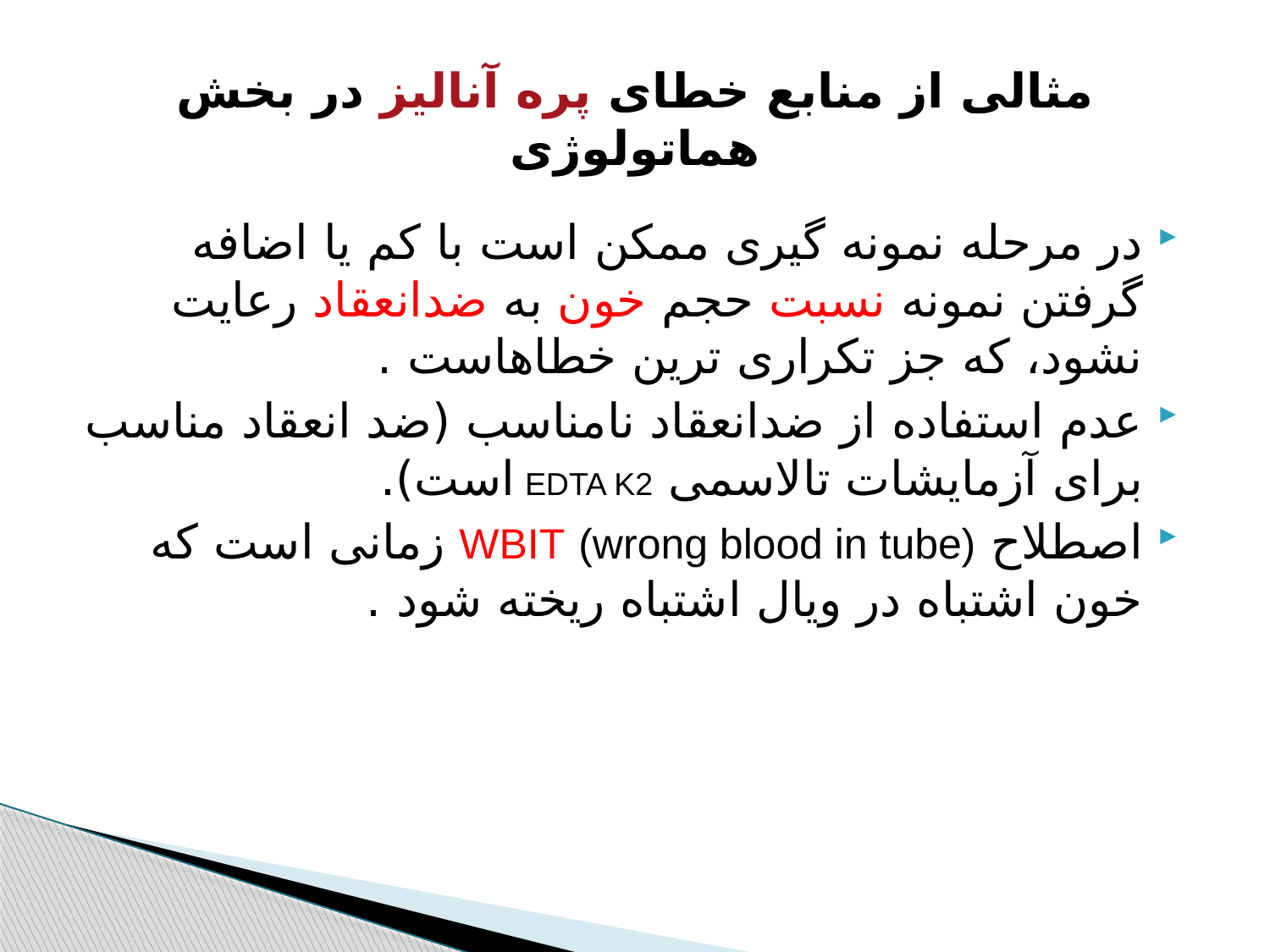

# مثالی از منابع خطای پره آنالیز در بخش هماتولوژی
در مرحله نمونه گیری ممکن است با کم یا اضافه گرفتن نمونه نسبت حجم خون به ضدانعقاد رعایت نشود، که جز تکراری ترین خطاهاست .
عدم استفاده از ضدانعقاد نامناسب (ضد انعقاد مناسب برای آزمایشات تالاسمی EDTA K2 است).
اصطلاح WBIT (wrong blood in tube) زمانی است که خون اشتباه در ویال اشتباه ریخته شود .